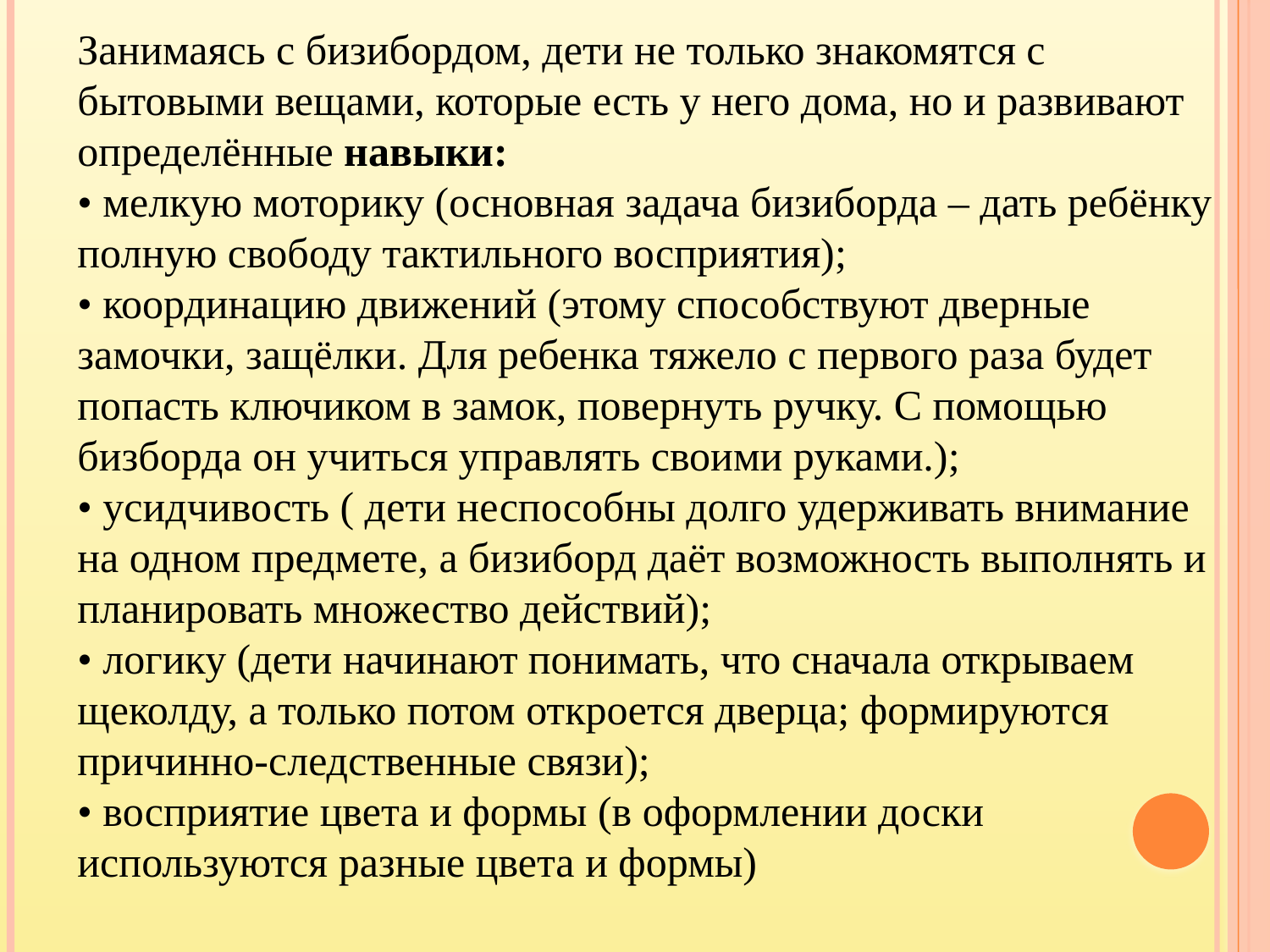

Занимаясь с бизибордом, дети не только знакомятся с бытовыми вещами, которые есть у него дома, но и развивают определённые навыки:
• мелкую моторику (основная задача бизиборда – дать ребёнку полную свободу тактильного восприятия);
• координацию движений (этому способствуют дверные замочки, защёлки. Для ребенка тяжело с первого раза будет попасть ключиком в замок, повернуть ручку. С помощью бизборда он учиться управлять своими руками.);
• усидчивость ( дети неспособны долго удерживать внимание на одном предмете, а бизиборд даёт возможность выполнять и планировать множество действий);
• логику (дети начинают понимать, что сначала открываем щеколду, а только потом откроется дверца; формируются причинно-следственные связи);
• восприятие цвета и формы (в оформлении доски используются разные цвета и формы)